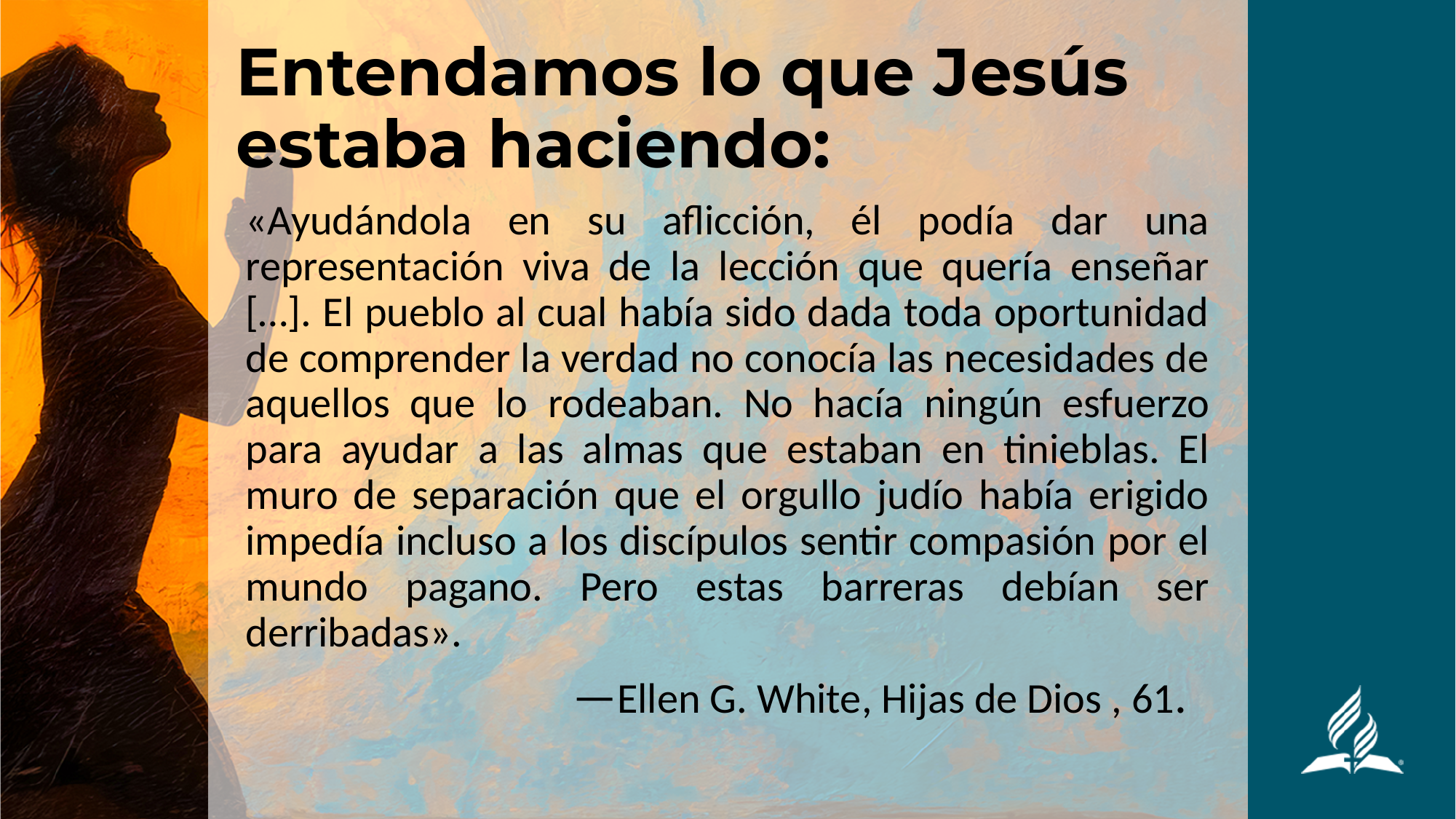

# Entendamos lo que Jesús estaba haciendo:
«Ayudándola en su aflicción, él podía dar una representación viva de la lección que quería enseñar […]. El pueblo al cual había sido dada toda oportunidad de comprender la verdad no conocía las necesidades de aquellos que lo rodeaban. No hacía ningún esfuerzo para ayudar a las almas que estaban en tinieblas. El muro de separación que el orgullo judío había erigido impedía incluso a los discípulos sentir compasión por el mundo pagano. Pero estas barreras debían ser derribadas».
			—Ellen G. White, Hijas de Dios , 61.